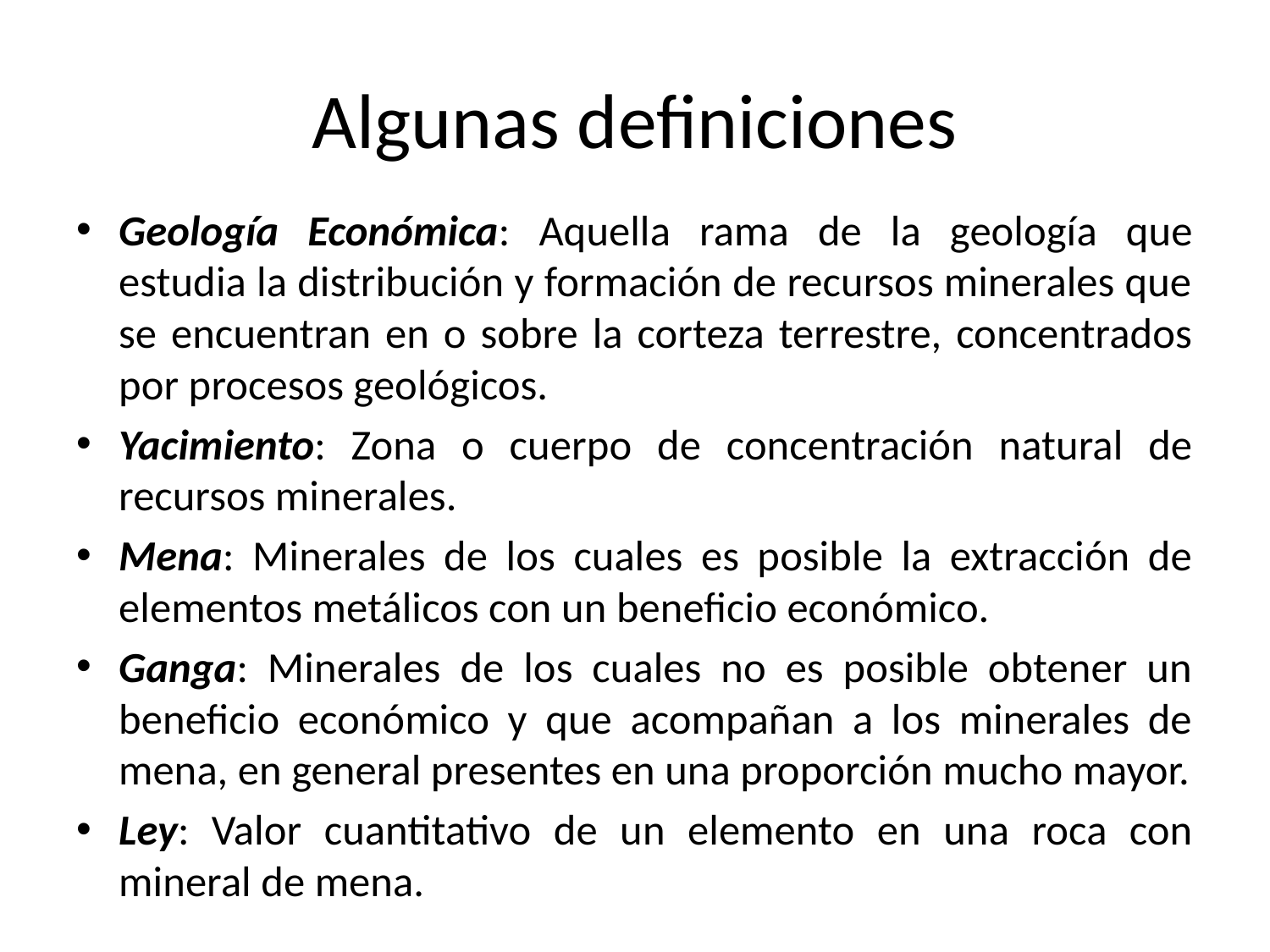

# Algunas definiciones
Geología Económica: Aquella rama de la geología que estudia la distribución y formación de recursos minerales que se encuentran en o sobre la corteza terrestre, concentrados por procesos geológicos.
Yacimiento: Zona o cuerpo de concentración natural de recursos minerales.
Mena: Minerales de los cuales es posible la extracción de elementos metálicos con un beneficio económico.
Ganga: Minerales de los cuales no es posible obtener un beneficio económico y que acompañan a los minerales de mena, en general presentes en una proporción mucho mayor.
Ley: Valor cuantitativo de un elemento en una roca con mineral de mena.